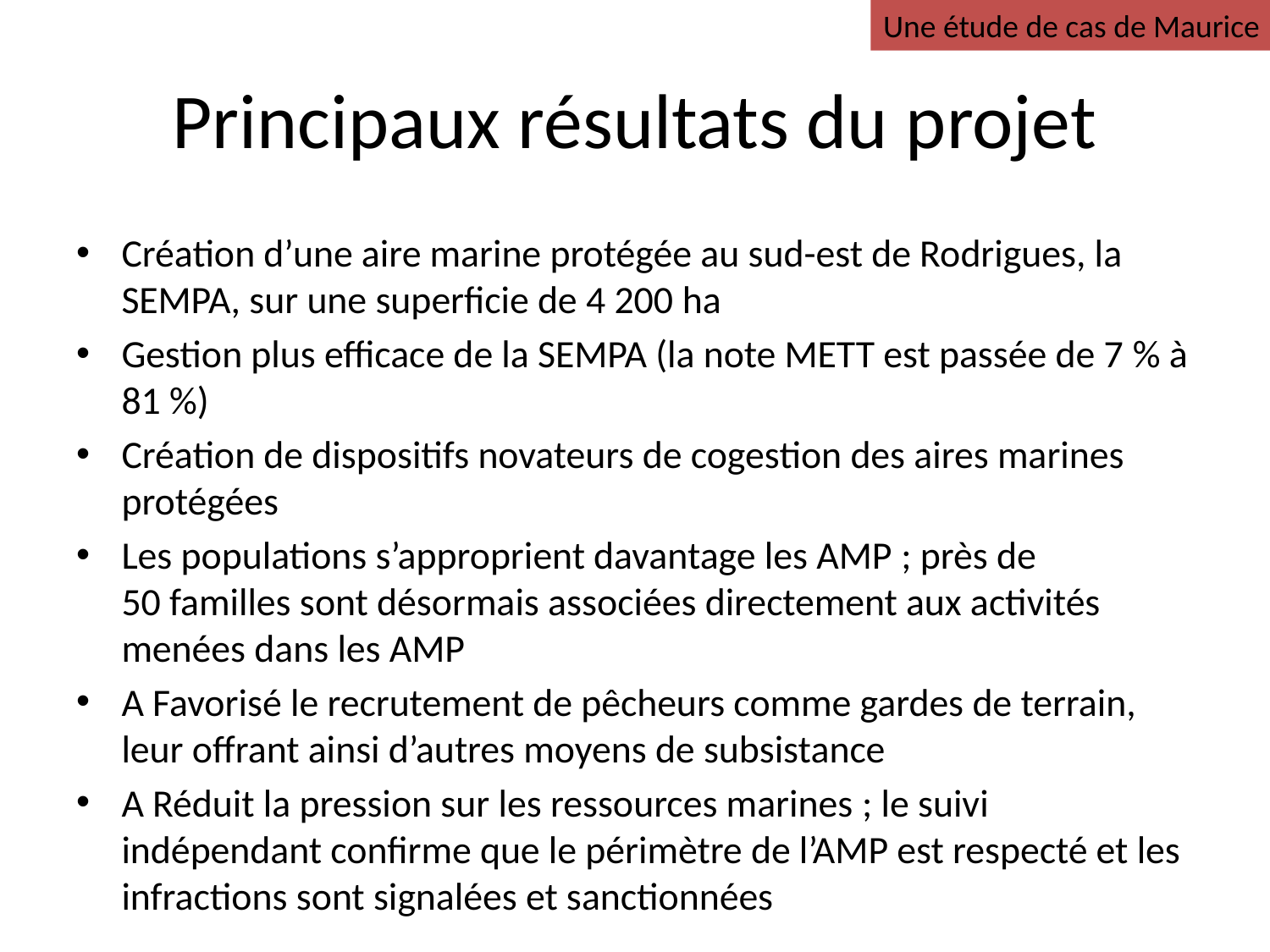

Une étude de cas de Maurice
# Principaux résultats du projet
Création d’une aire marine protégée au sud-est de Rodrigues, la SEMPA, sur une superficie de 4 200 ha
Gestion plus efficace de la SEMPA (la note METT est passée de 7 % à 81 %)
Création de dispositifs novateurs de cogestion des aires marines protégées
Les populations s’approprient davantage les AMP ; près de                 50 familles sont désormais associées directement aux activités menées dans les AMP
A Favorisé le recrutement de pêcheurs comme gardes de terrain, leur offrant ainsi d’autres moyens de subsistance
A Réduit la pression sur les ressources marines ; le suivi indépendant confirme que le périmètre de l’AMP est respecté et les infractions sont signalées et sanctionnées